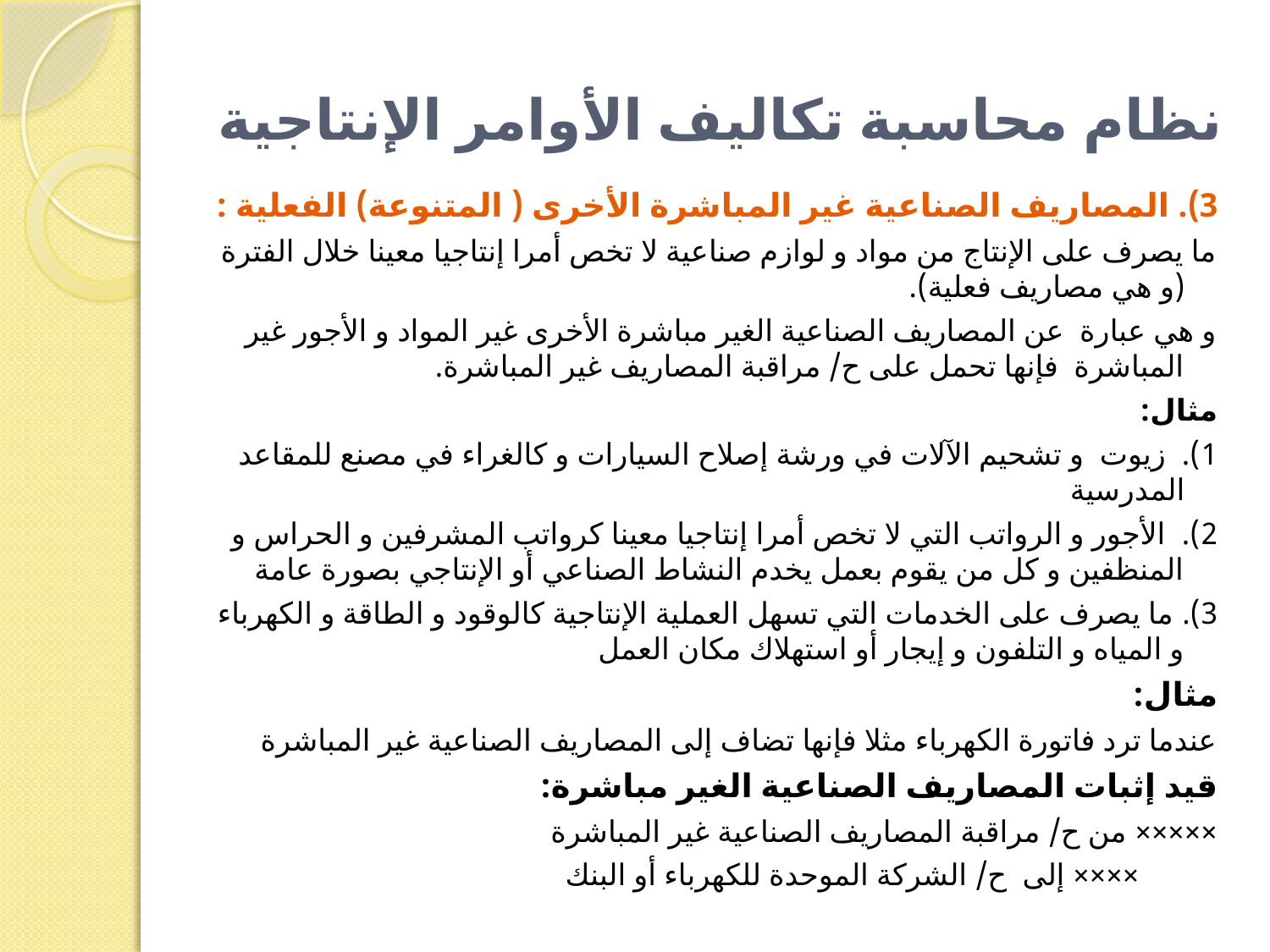

# نظام محاسبة تكاليف الأوامر الإنتاجية
3). المصاريف الصناعية غير المباشرة الأخرى ( المتنوعة) الفعلية :
ما يصرف على الإنتاج من مواد و لوازم صناعية لا تخص أمرا إنتاجيا معينا خلال الفترة (و هي مصاريف فعلية).
و هي عبارة  عن المصاريف الصناعية الغير مباشرة الأخرى غير المواد و الأجور غير المباشرة  فإنها تحمل على ح/ مراقبة المصاريف غير المباشرة.
مثال:
1).  زيوت  و تشحيم الآلات في ورشة إصلاح السيارات و كالغراء في مصنع للمقاعد المدرسية
2).  الأجور و الرواتب التي لا تخص أمرا إنتاجيا معينا كرواتب المشرفين و الحراس و المنظفين و كل من يقوم بعمل يخدم النشاط الصناعي أو الإنتاجي بصورة عامة
3). ما يصرف على الخدمات التي تسهل العملية الإنتاجية كالوقود و الطاقة و الكهرباء و المياه و التلفون و إيجار أو استهلاك مكان العمل
مثال:
عندما ترد فاتورة الكهرباء مثلا فإنها تضاف إلى المصاريف الصناعية غير المباشرة
قيد إثبات المصاريف الصناعية الغير مباشرة:
××××× من ح/ مراقبة المصاريف الصناعية غير المباشرة
          ×××× إلى  ح/ الشركة الموحدة للكهرباء أو البنك